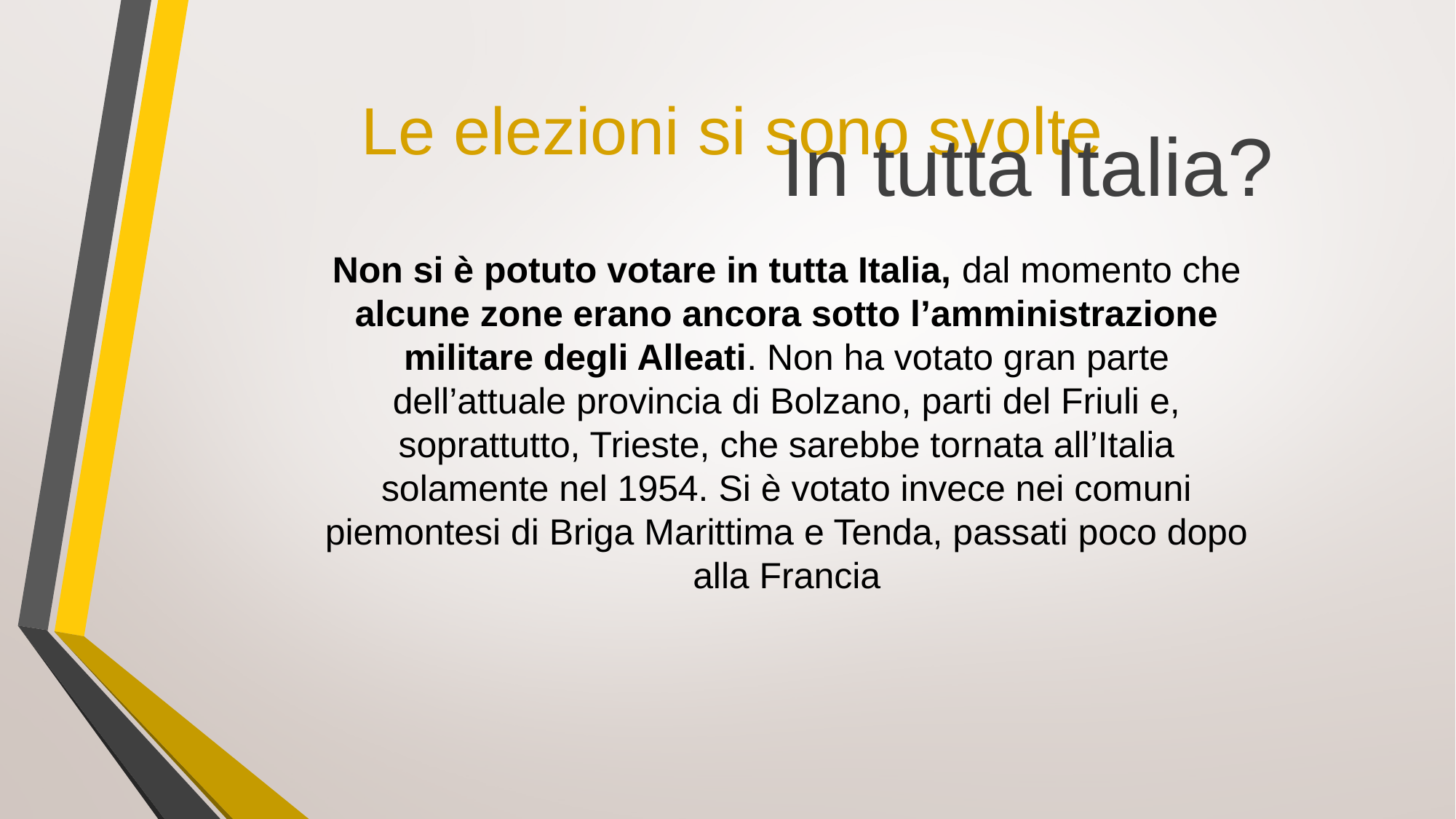

Le elezioni si sono svolte
In tutta Italia?
Non si è potuto votare in tutta Italia, dal momento che alcune zone erano ancora sotto l’amministrazione militare degli Alleati. Non ha votato gran parte dell’attuale provincia di Bolzano, parti del Friuli e, soprattutto, Trieste, che sarebbe tornata all’Italia solamente nel 1954. Si è votato invece nei comuni piemontesi di Briga Marittima e Tenda, passati poco dopo alla Francia